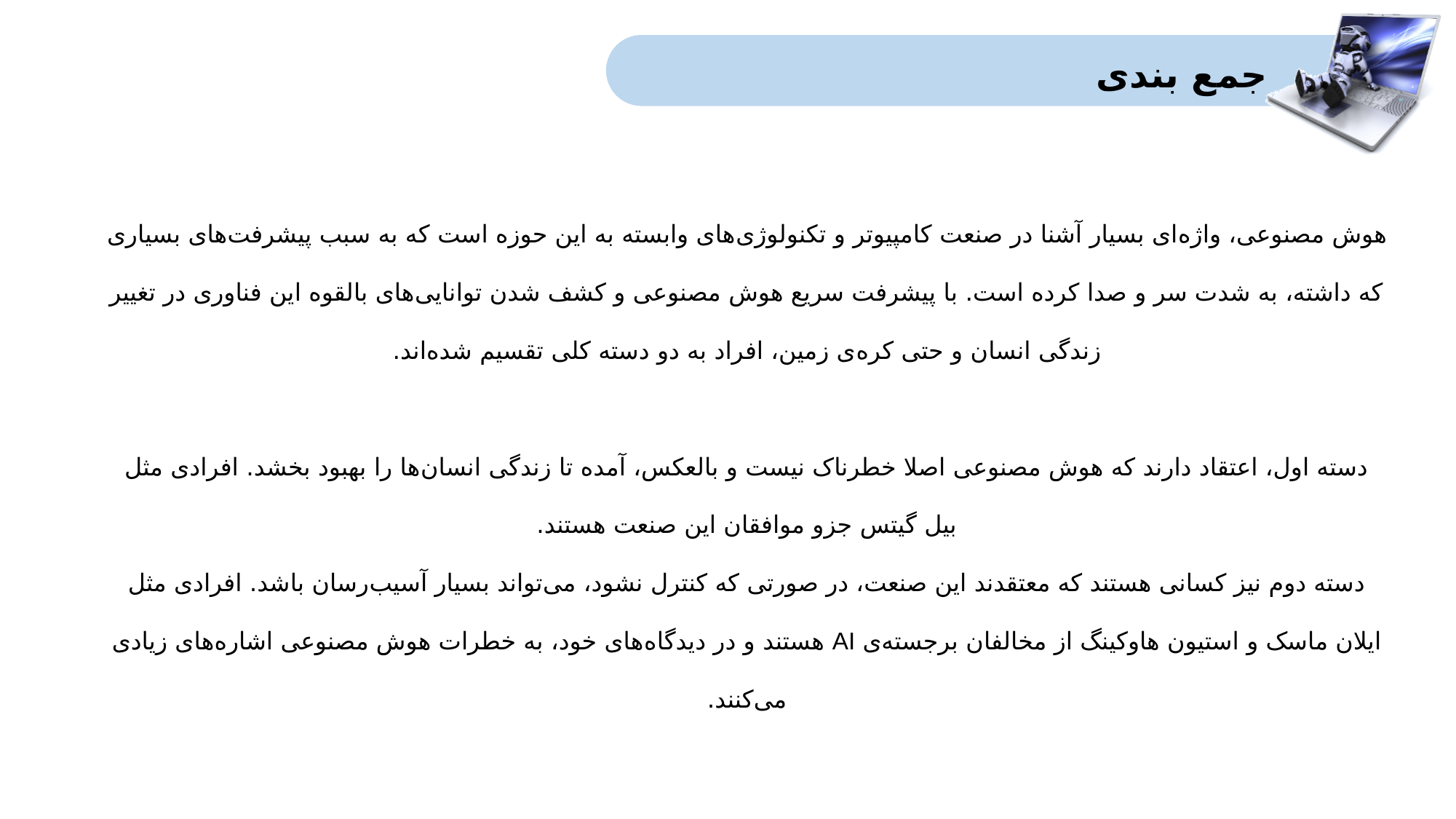

جمع بندی
هوش مصنوعی، واژه‌ای بسیار آشنا در صنعت کامپیوتر و تکنولوژی‌های وابسته به این حوزه است که به سبب پیشرفت‌های بسیاری که داشته، به شدت سر و صدا کرده است. با پیشرفت سریع هوش مصنوعی و کشف شدن توانایی‌های بالقوه این فناوری در تغییر زندگی انسان و حتی کره‌ی زمین، افراد به دو دسته کلی تقسیم شده‌اند.

دسته اول، اعتقاد دارند که هوش مصنوعی اصلا خطرناک نیست و بالعکس، آمده تا زندگی انسان‌ها را بهبود بخشد. افرادی مثل بیل گیتس جزو موافقان این صنعت هستند.
دسته دوم نیز کسانی هستند که معتقدند این صنعت، در صورتی که کنترل نشود، می‌تواند بسیار آسیب‌رسان باشد. افرادی مثل ایلان ماسک و استیون هاوکینگ از مخالفان برجسته‌ی AI هستند و در دیدگاه‌های خود، به خطرات هوش مصنوعی اشاره‌های زیادی می‌کنند.